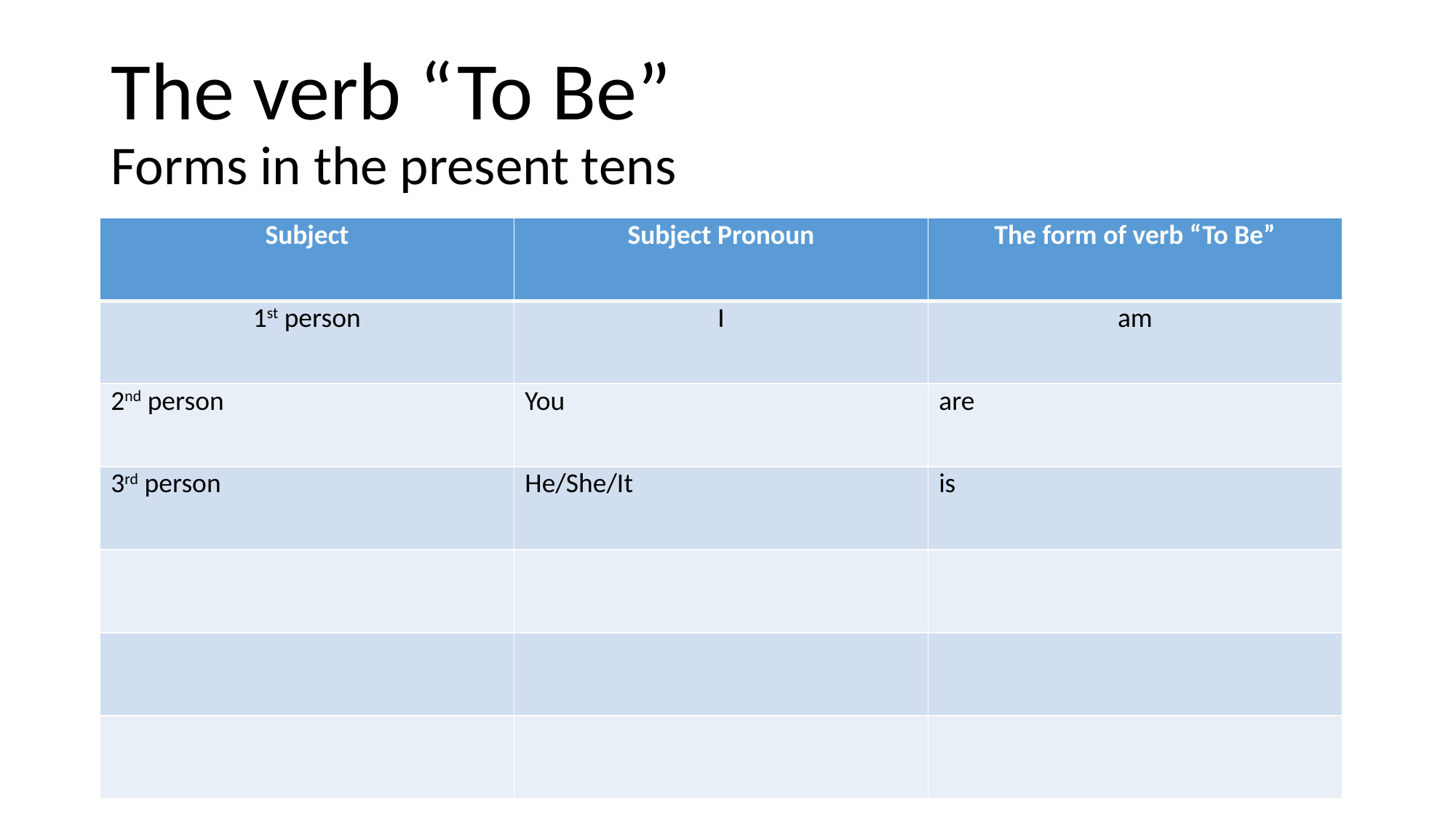

# The verb “To Be” Forms in the present tens
| Subject | Subject Pronoun | The form of verb “To Be” |
| --- | --- | --- |
| 1st person | I | am |
| 2nd person | You | are |
| 3rd person | He/She/It | is |
|  |  |  |
|  |  |  |
|  |  |  |